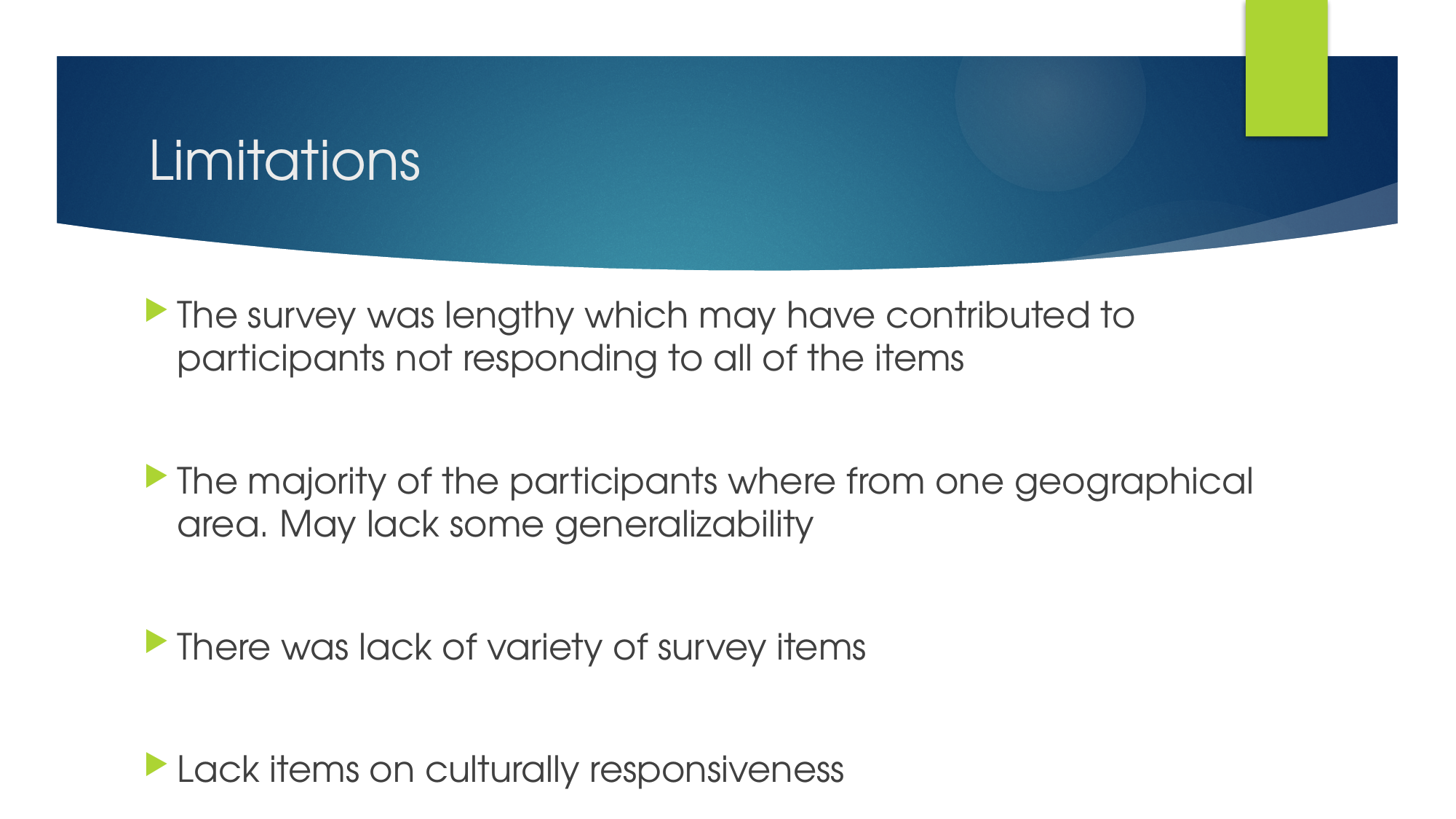

# Limitations
The survey was lengthy which may have contributed to participants not responding to all of the items

The majority of the participants where from one geographical area. May lack some generalizability

There was lack of variety of survey items

Lack items on culturally responsiveness